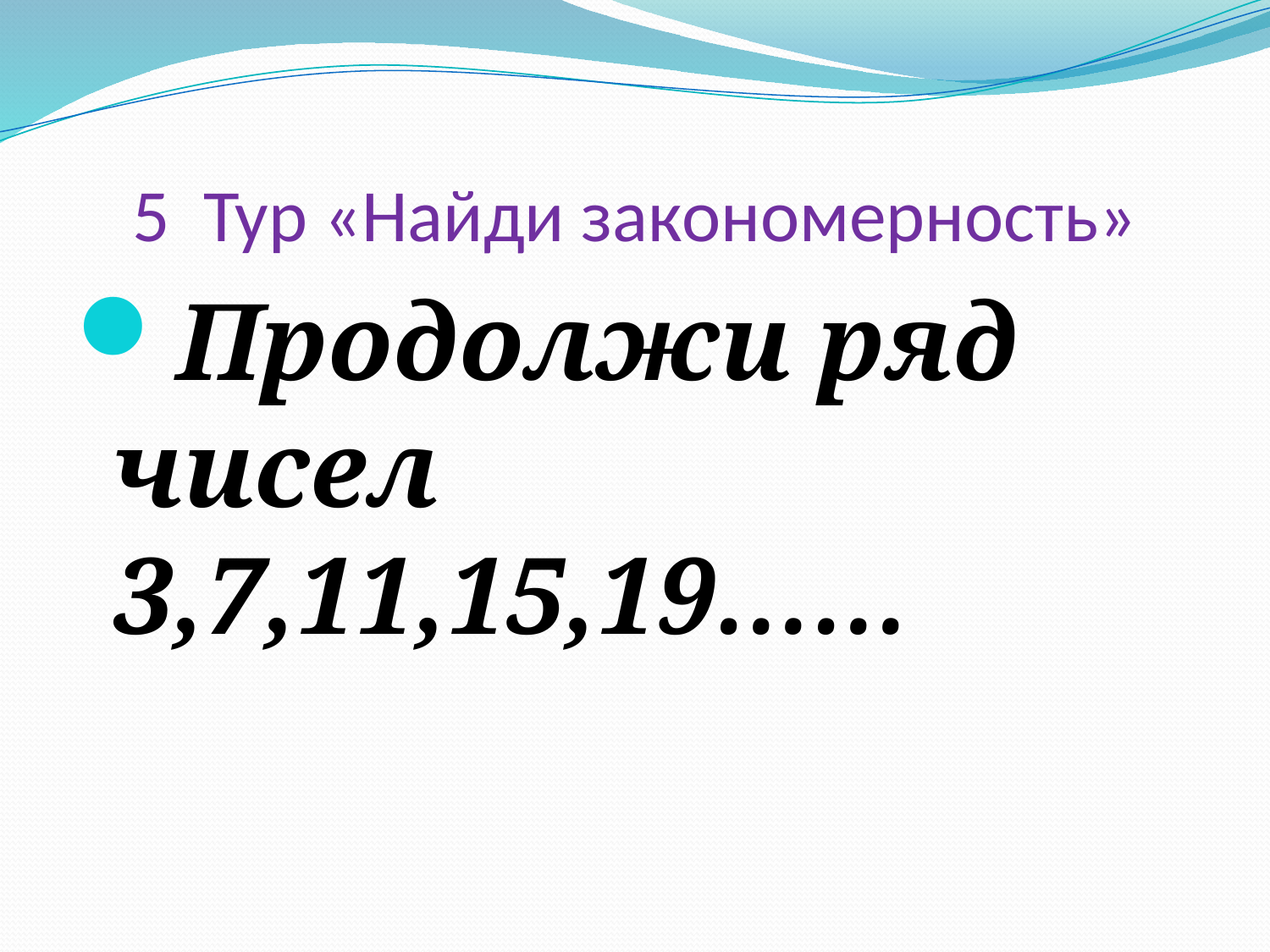

# 5  Тур «Найди закономерность»
Продолжи ряд чисел    3,7,11,15,19……